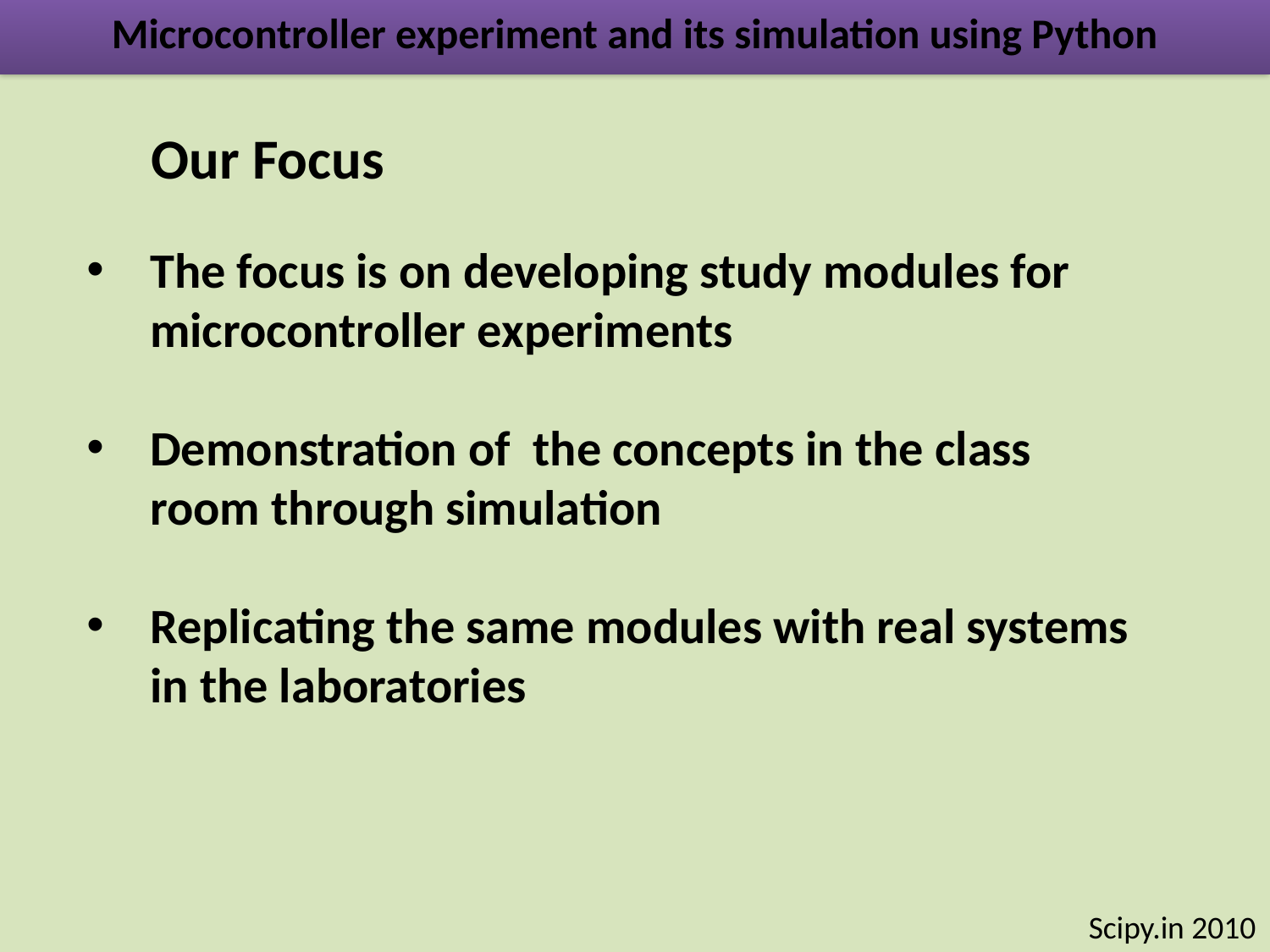

Microcontroller experiment and its simulation using Python
Our Focus
The focus is on developing study modules for microcontroller experiments

Demonstration of  the concepts in the class room through simulation

Replicating the same modules with real systems in the laboratories
Scipy.in 2010